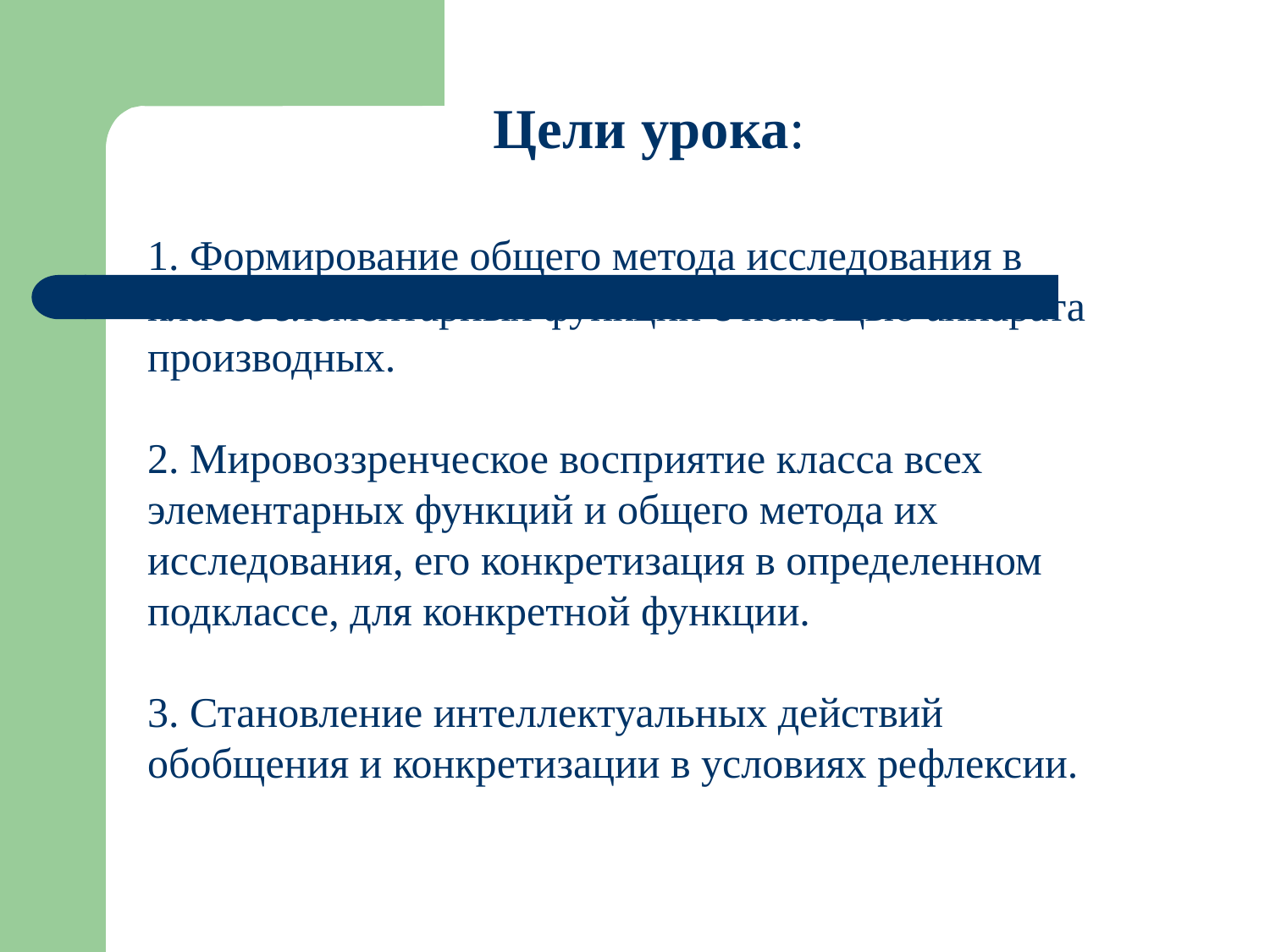

Цели урока:

1. Формирование общего метода исследования в классе элементарных функций с помощью аппарата производных.

2. Мировоззренческое восприятие класса всех элементарных функций и общего метода их исследования, его конкретизация в определенном подклассе, для конкретной функции.

3. Становление интеллектуальных действий обобщения и конкретизации в условиях рефлексии.